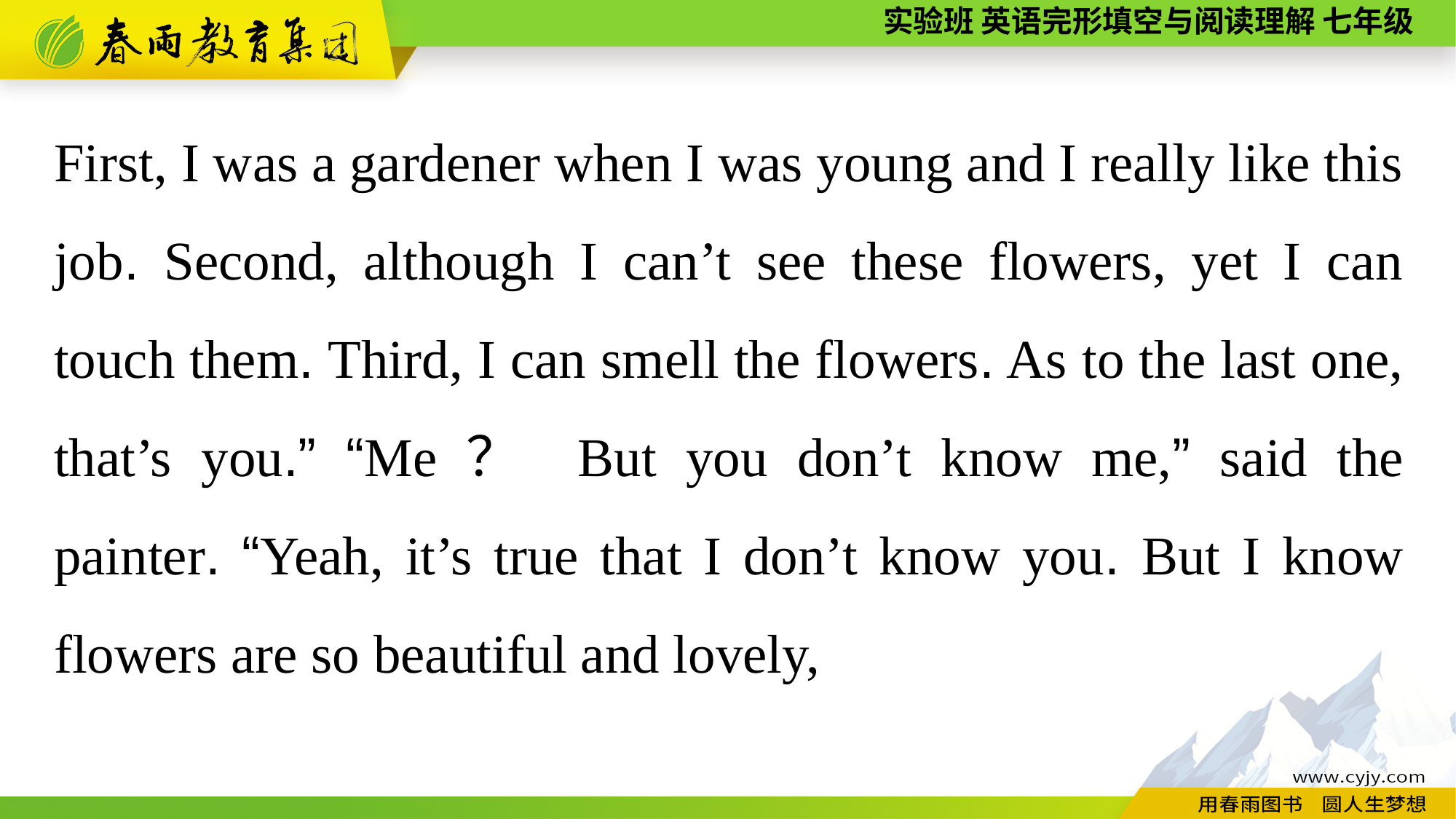

First, I was a gardener when I was young and I really like this job. Second, although I can’t see these flowers, yet I can touch them. Third, I can smell the flowers. As to the last one, that’s you.” “Me？ But you don’t know me,” said the painter. “Yeah, it’s true that I don’t know you. But I know flowers are so beautiful and lovely,